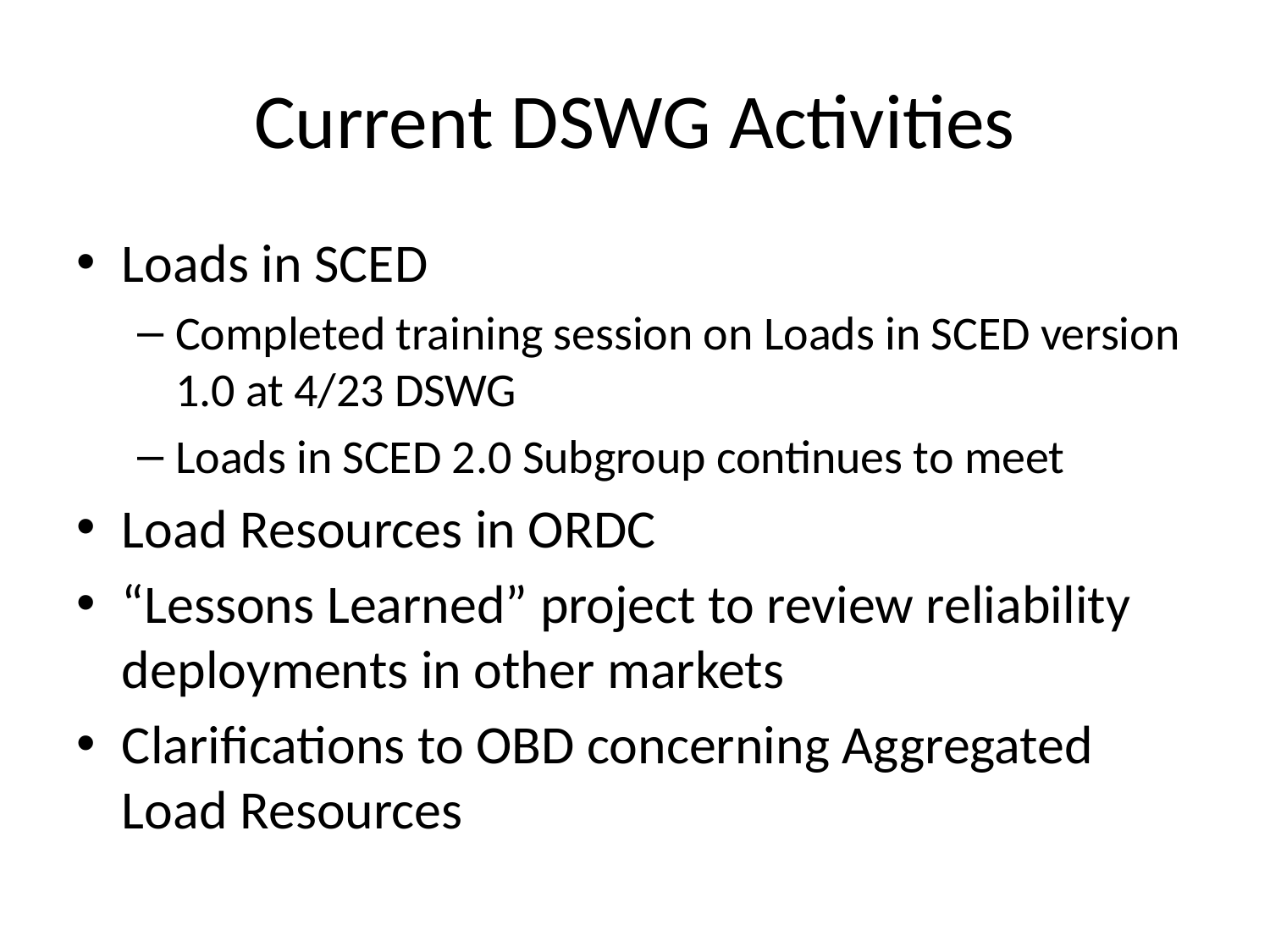

# Current DSWG Activities
Loads in SCED
Completed training session on Loads in SCED version 1.0 at 4/23 DSWG
Loads in SCED 2.0 Subgroup continues to meet
Load Resources in ORDC
“Lessons Learned” project to review reliability deployments in other markets
Clarifications to OBD concerning Aggregated Load Resources